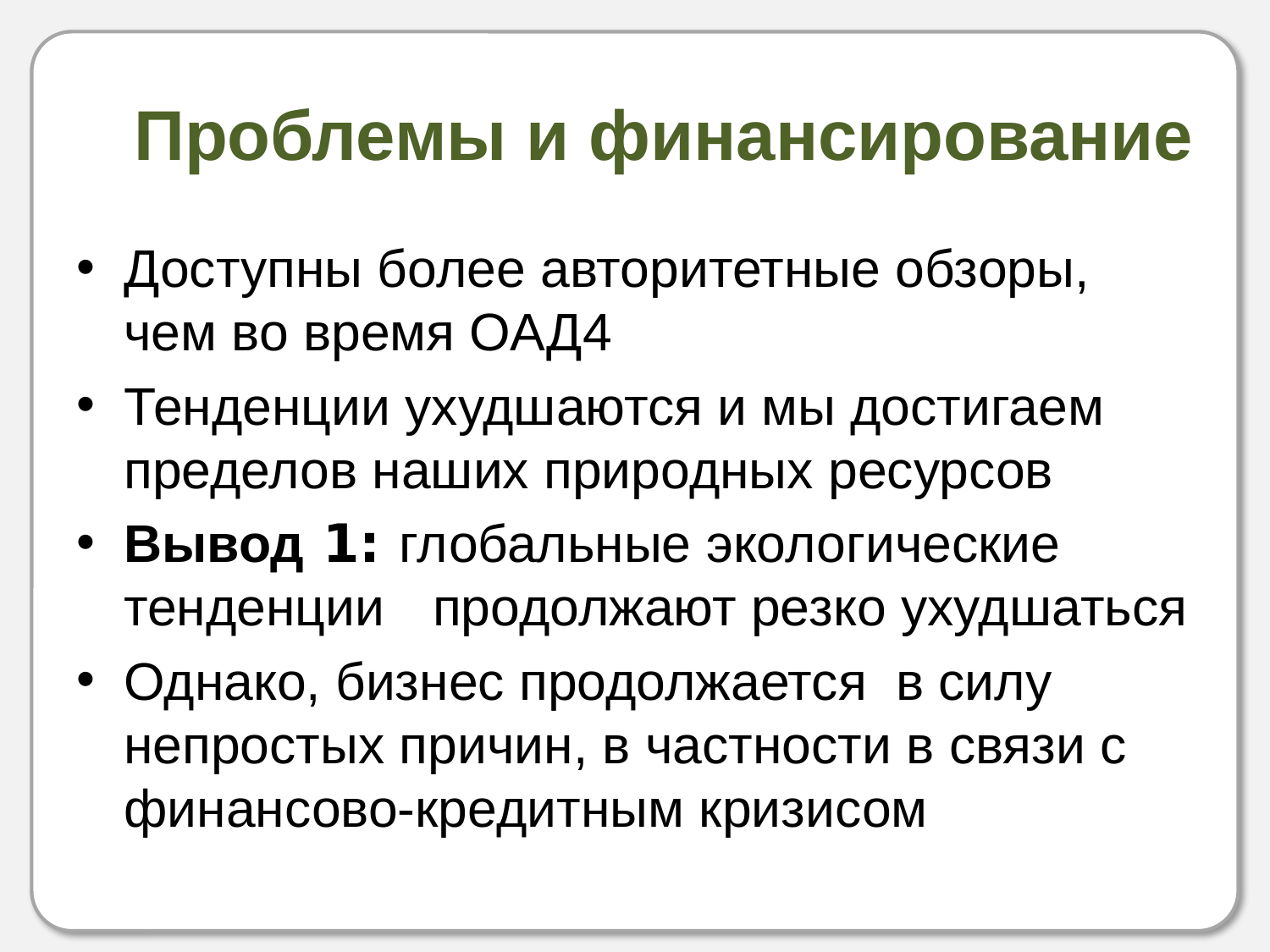

# Проблемы и финансирование
Доступны более авторитетные обзоры, чем во время ОАД4
Тенденции ухудшаются и мы достигаем пределов наших природных ресурсов
Вывод 1: глобальные экологические тенденции   продолжают резко ухудшаться
Однако, бизнес продолжается  в силу непростых причин, в частности в связи с финансово-кредитным кризисом